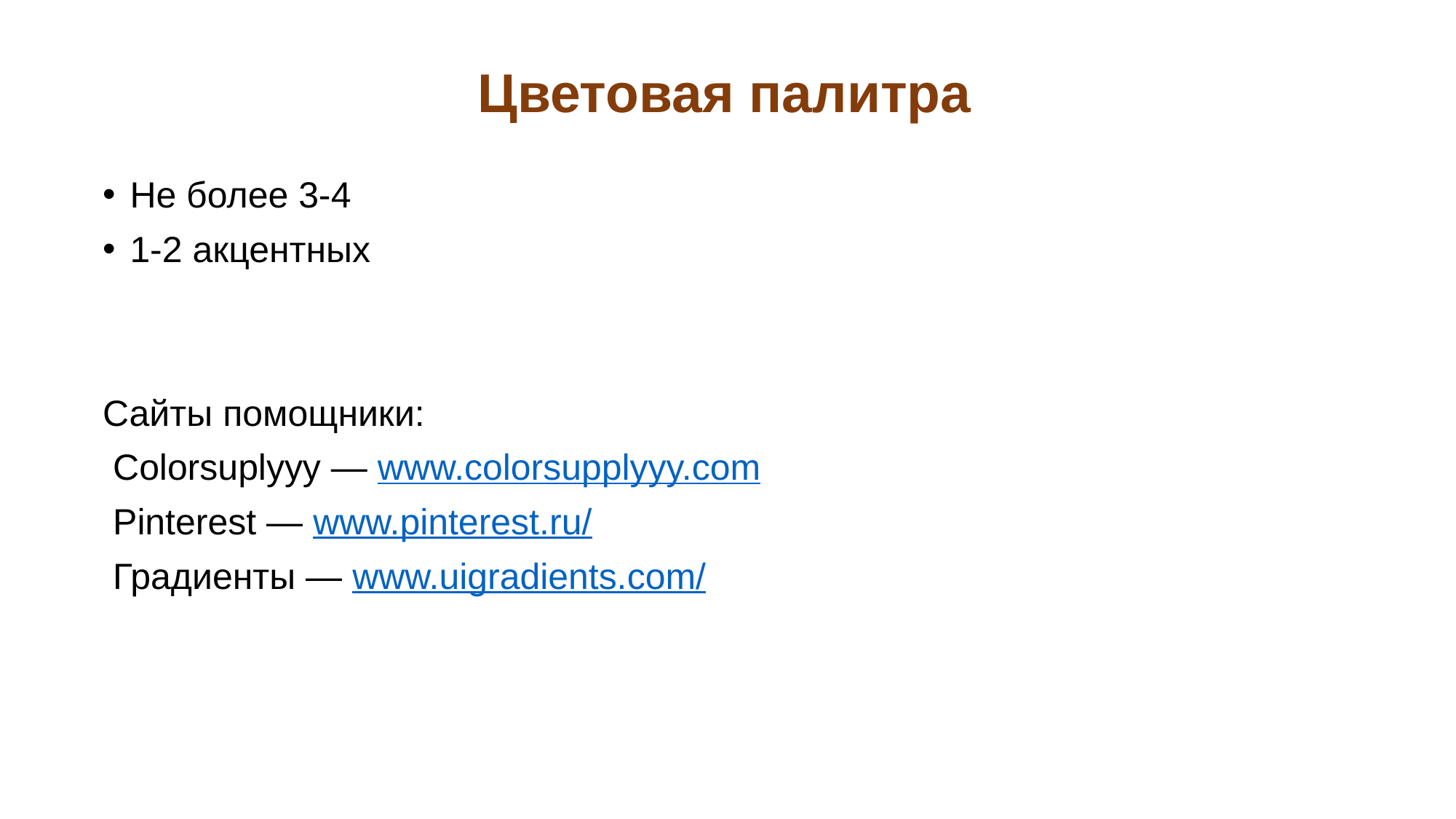

Цветовая палитра
Не более 3-4
1-2 акцентных

Сайты помощники:
 Colorsuplyyy — www.colorsupplyyy.com
 Pinterest — www.pinterest.ru/
 Градиенты — www.uigradients.com/